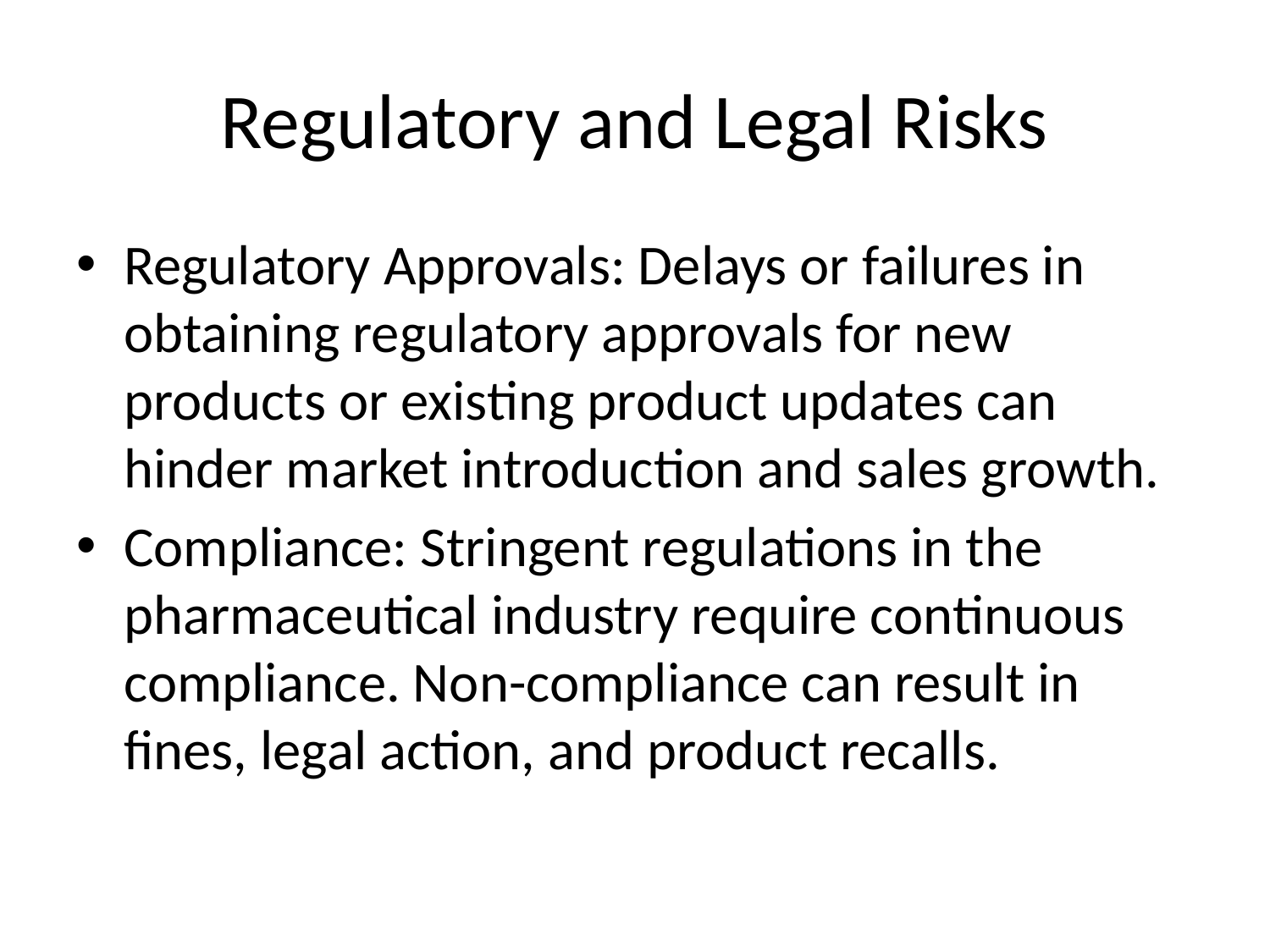

# Regulatory and Legal Risks
Regulatory Approvals: Delays or failures in obtaining regulatory approvals for new products or existing product updates can hinder market introduction and sales growth.
Compliance: Stringent regulations in the pharmaceutical industry require continuous compliance. Non-compliance can result in fines, legal action, and product recalls.